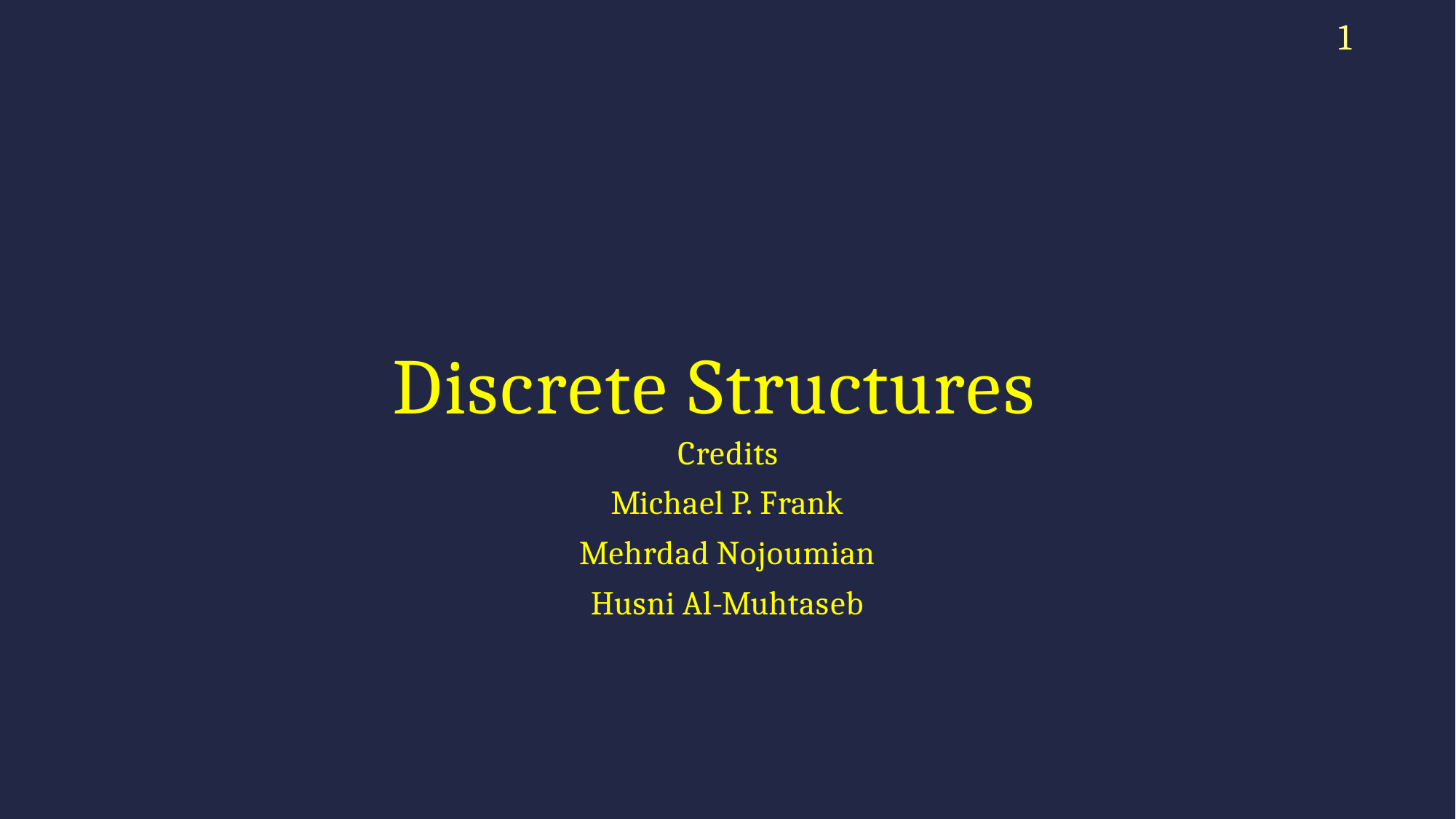

1
# Discrete Structures
Credits
Michael P. Frank
Mehrdad Nojoumian
Husni Al-Muhtaseb